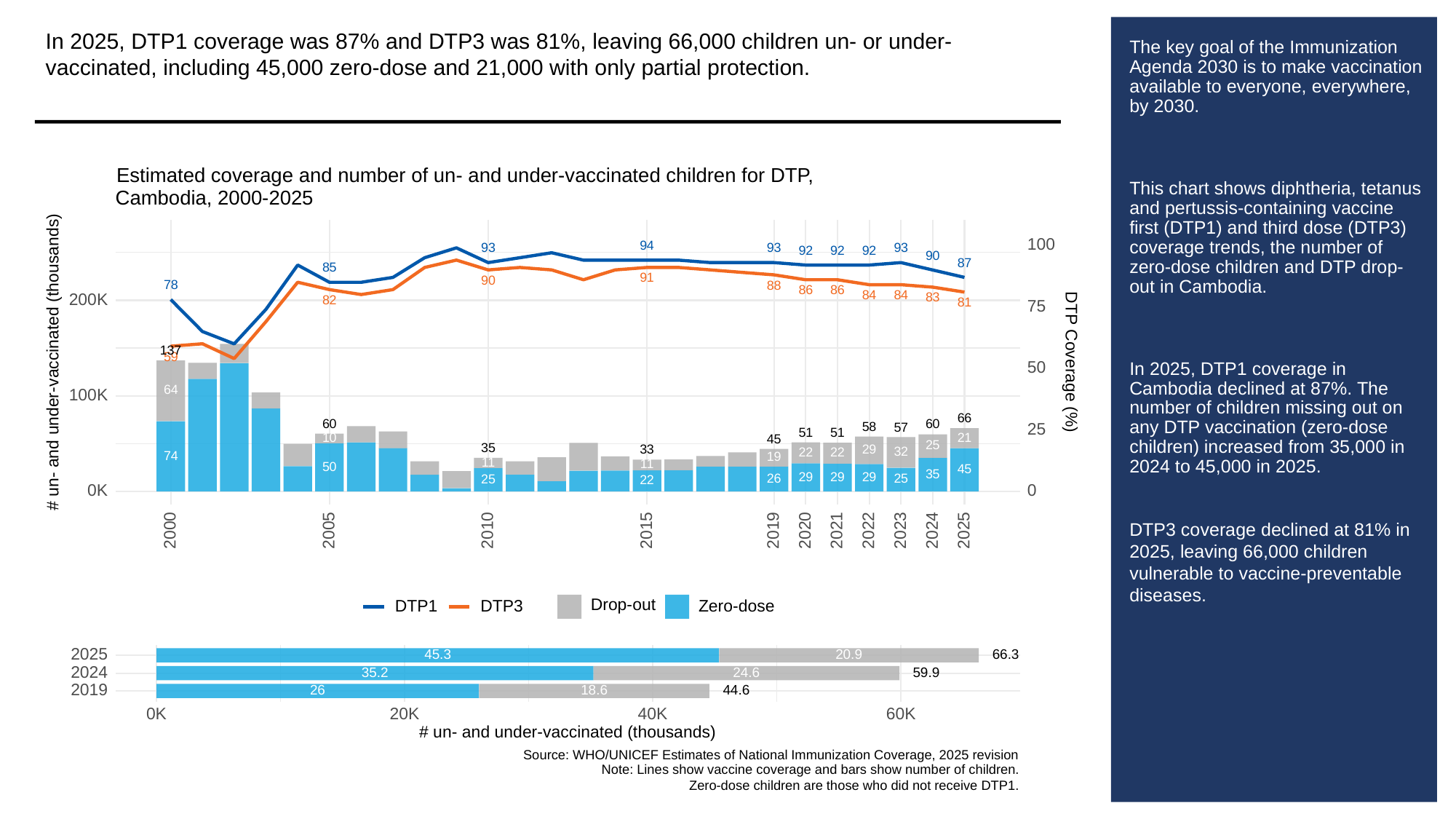

In 2025, DTP1 coverage was 87% and DTP3 was 81%, leaving 66,000 children un- or under-vaccinated, including 45,000 zero-dose and 21,000 with only partial protection.
# The key goal of the Immunization Agenda 2030 is to make vaccination available to everyone, everywhere, by 2030.

This chart shows diphtheria, tetanus and pertussis-containing vaccine first (DTP1) and third dose (DTP3) coverage trends, the number of zero-dose children and DTP drop-out in Cambodia.

In 2025, DTP1 coverage in Cambodia declined at 87%. The number of children missing out on any DTP vaccination (zero-dose children) increased from 35,000 in 2024 to 45,000 in 2025.

DTP3 coverage declined at 81% in 2025, leaving 66,000 children vulnerable to vaccine-preventable diseases.

Estimated coverage and number of un- and under-vaccinated children for DTP,
Cambodia, 2000-2025

100
94
93
93
93
92
92
92

90

87

85
91
90
78
88
86
86
84
84
83
200K
82
81

75

137

59
# un- and under-vaccinated (thousands)
DTP Coverage (%)

50

64
100K

66
60
60

58
57
25

51
51

21
10

45

25

35

29
33
32

22
22

74

19

11

11

50

45

35

29
29
29
26

25
25
22

0K
0

2023
2000
2005
2010
2015
2019
2020
2021
2022
2024
2025

Drop-out
DTP3
Zero-dose
DTP1

2025
45.3
66.3
20.9

2024
35.2
24.6
59.9

2019
26
18.6
44.6

0K
20K
40K
60K
# un- and under-vaccinated (thousands)
Source: WHO/UNICEF Estimates of National Immunization Coverage, 2025 revision
Note: Lines show vaccine coverage and bars show number of children.
Zero-dose children are those who did not receive DTP1.